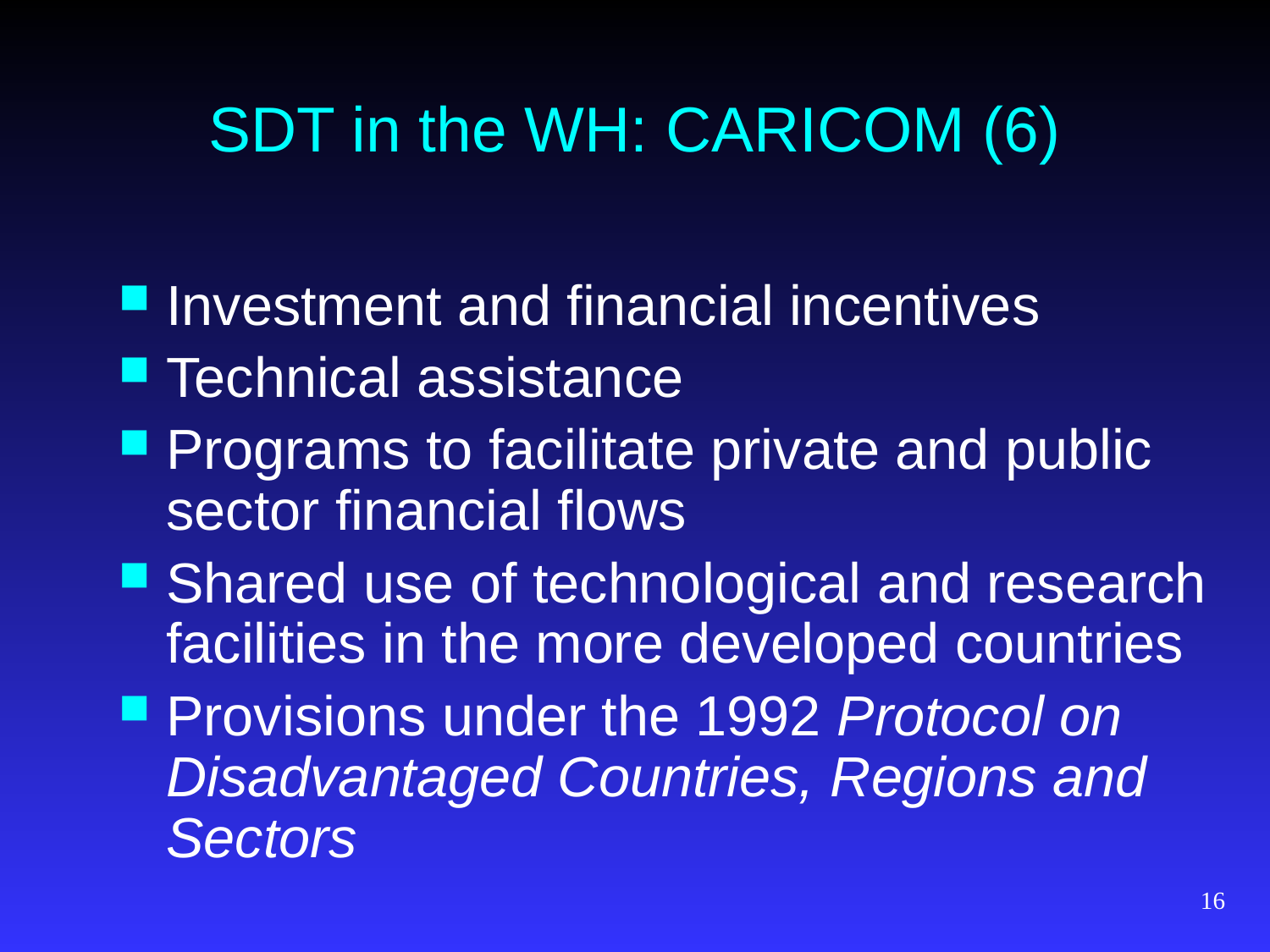

# SDT in the WH: CARICOM (6)
Investment and financial incentives
Technical assistance
Programs to facilitate private and public sector financial flows
Shared use of technological and research facilities in the more developed countries
Provisions under the 1992 Protocol on Disadvantaged Countries, Regions and Sectors
16